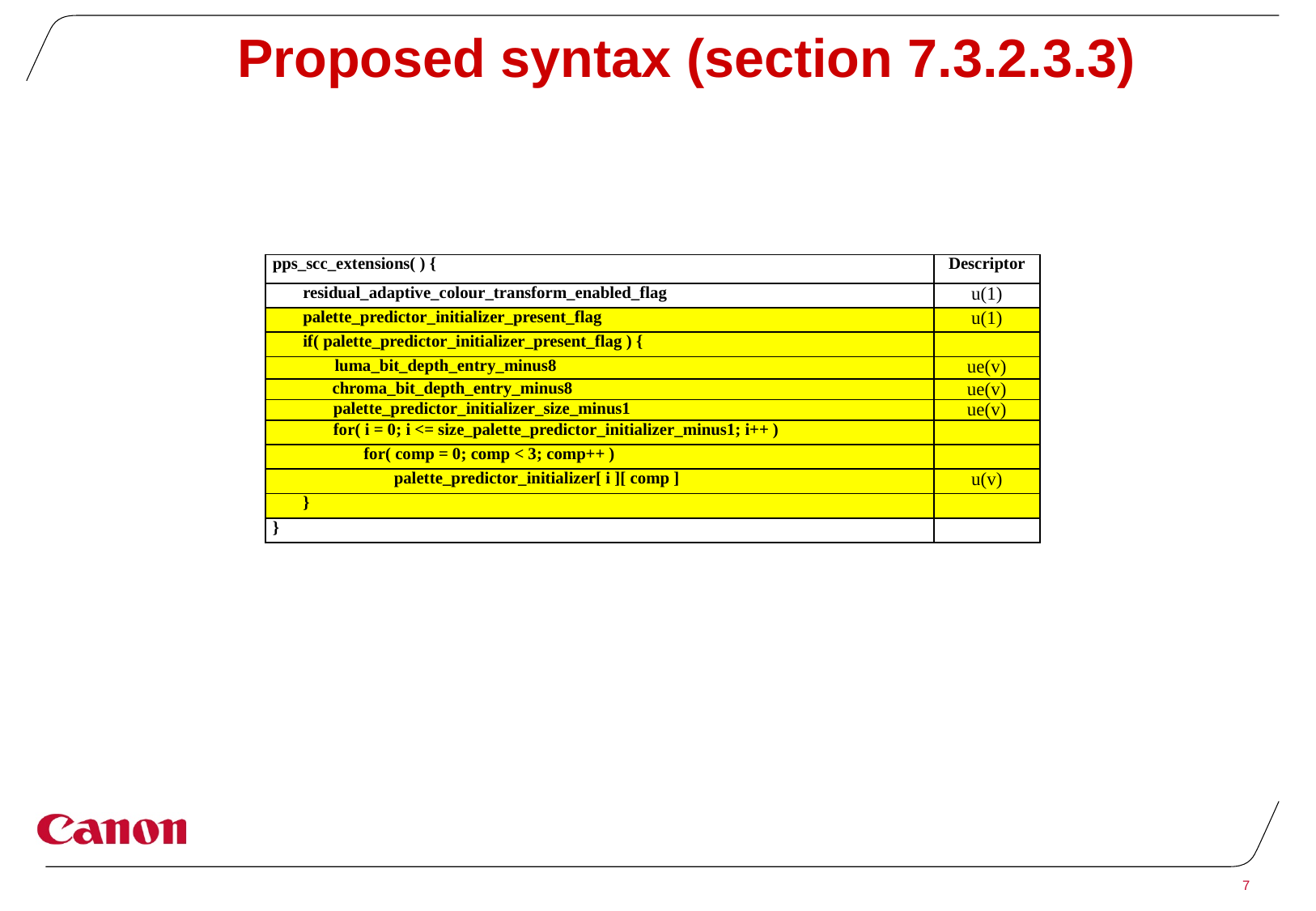

# Proposed syntax (section 7.3.2.3.3)
| pps\_scc\_extensions( ) { | Descriptor |
| --- | --- |
| residual\_adaptive\_colour\_transform\_enabled\_flag | u(1) |
| palette\_predictor\_initializer\_present\_flag | u(1) |
| if( palette\_predictor\_initializer\_present\_flag ) { |  |
| luma\_bit\_depth\_entry\_minus8 | ue(v) |
| chroma\_bit\_depth\_entry\_minus8 | ue(v) |
| palette\_predictor\_initializer\_size\_minus1 | ue(v) |
| for( i = 0; i <= size\_palette\_predictor\_initializer\_minus1; i++ ) |  |
| for( comp = 0; comp < 3; comp++ ) |  |
| palette\_predictor\_initializer[ i ][ comp ] | u(v) |
| } |  |
| } |  |
7